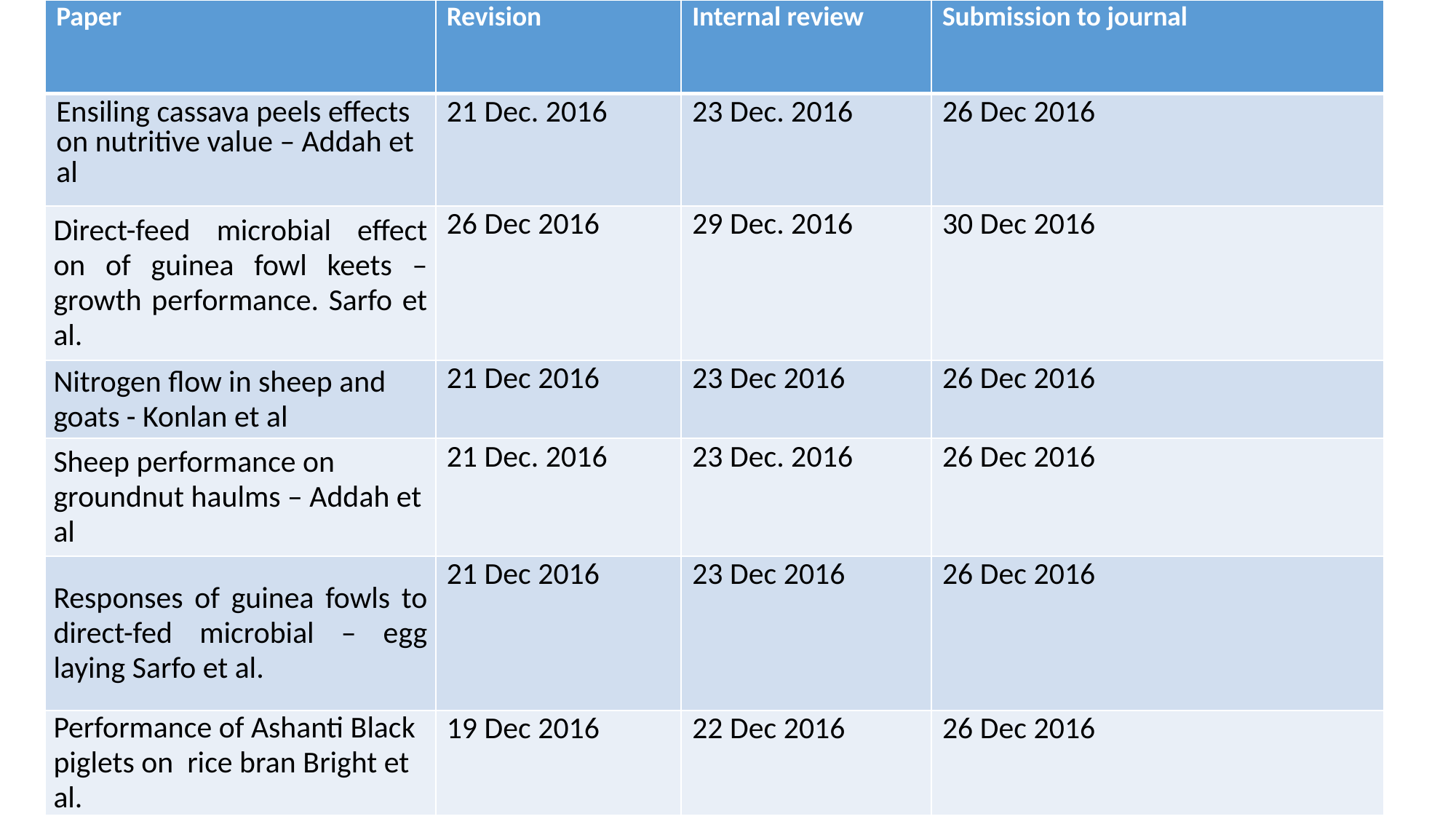

| Paper | Revision | Internal review | Submission to journal |
| --- | --- | --- | --- |
| Ensiling cassava peels effects on nutritive value – Addah et al | 21 Dec. 2016 | 23 Dec. 2016 | 26 Dec 2016 |
| Direct-feed microbial effect on of guinea fowl keets – growth performance. Sarfo et al. | 26 Dec 2016 | 29 Dec. 2016 | 30 Dec 2016 |
| Nitrogen flow in sheep and goats - Konlan et al | 21 Dec 2016 | 23 Dec 2016 | 26 Dec 2016 |
| Sheep performance on groundnut haulms – Addah et al | 21 Dec. 2016 | 23 Dec. 2016 | 26 Dec 2016 |
| Responses of guinea fowls to direct-fed microbial – egg laying Sarfo et al. | 21 Dec 2016 | 23 Dec 2016 | 26 Dec 2016 |
| Performance of Ashanti Black piglets on rice bran Bright et al. | 19 Dec 2016 | 22 Dec 2016 | 26 Dec 2016 |